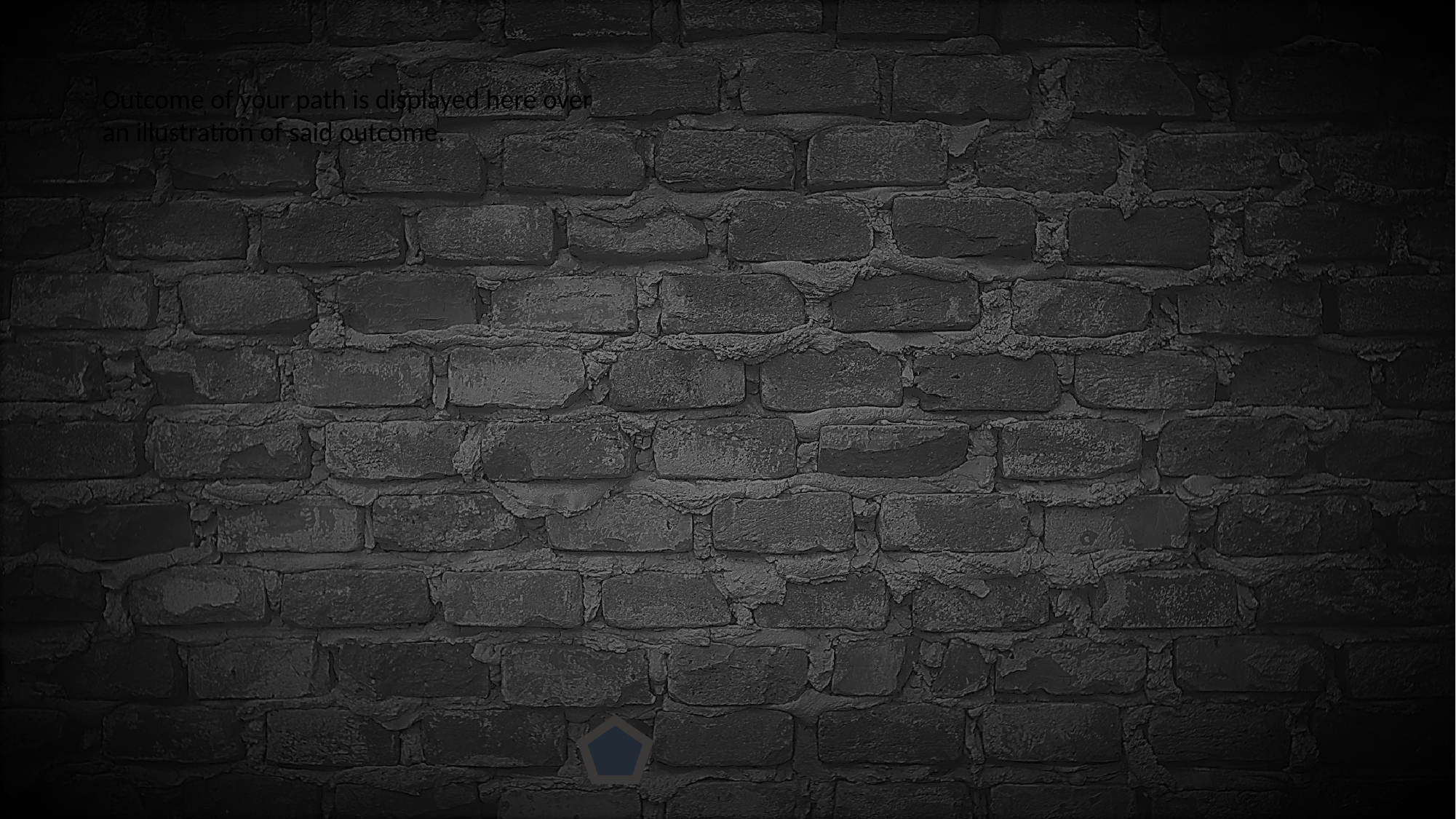

Outcome of your path is displayed here over an illustration of said outcome.